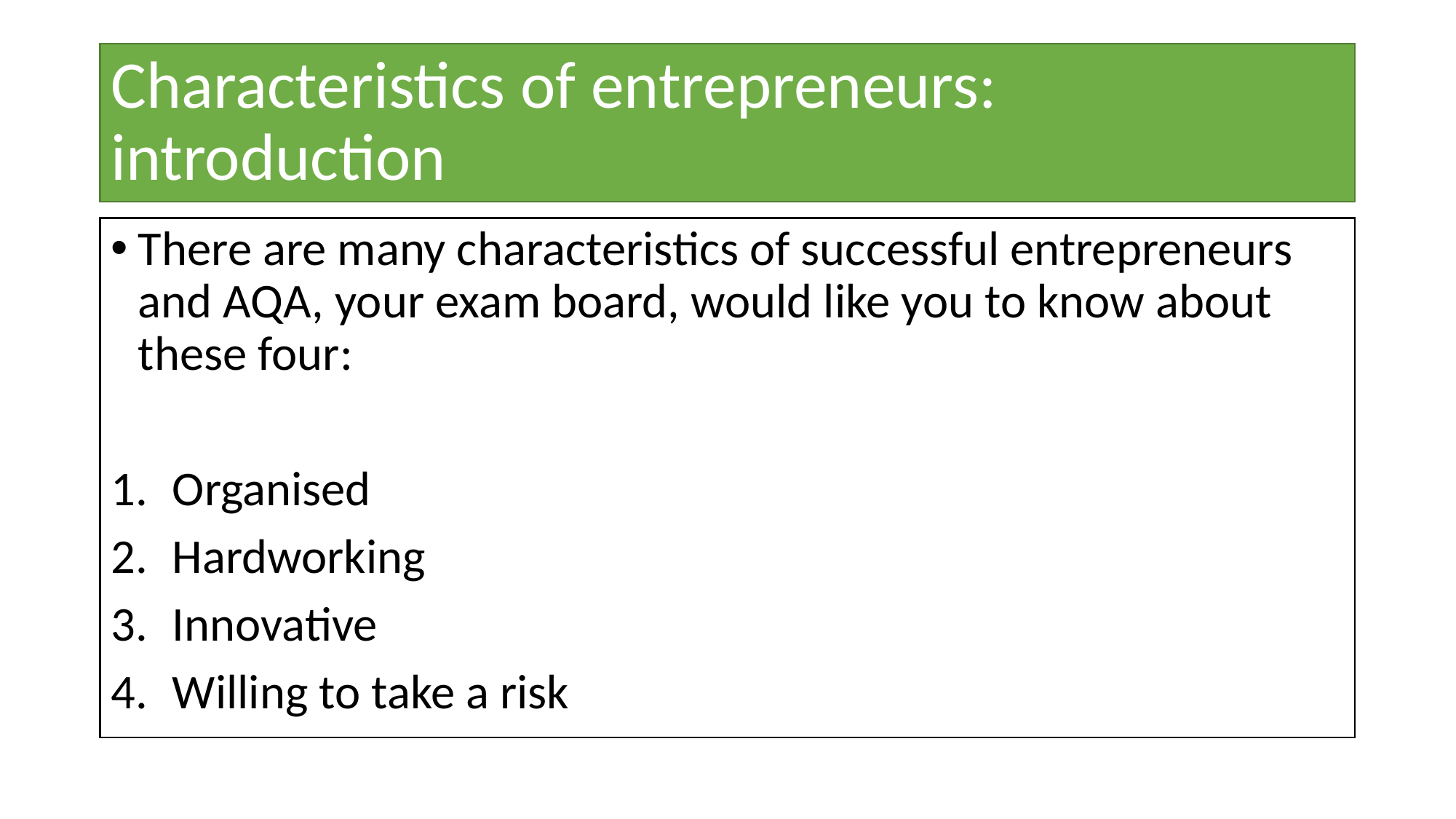

# Characteristics of entrepreneurs: introduction
There are many characteristics of successful entrepreneurs and AQA, your exam board, would like you to know about these four:

Organised
Hardworking
Innovative
Willing to take a risk